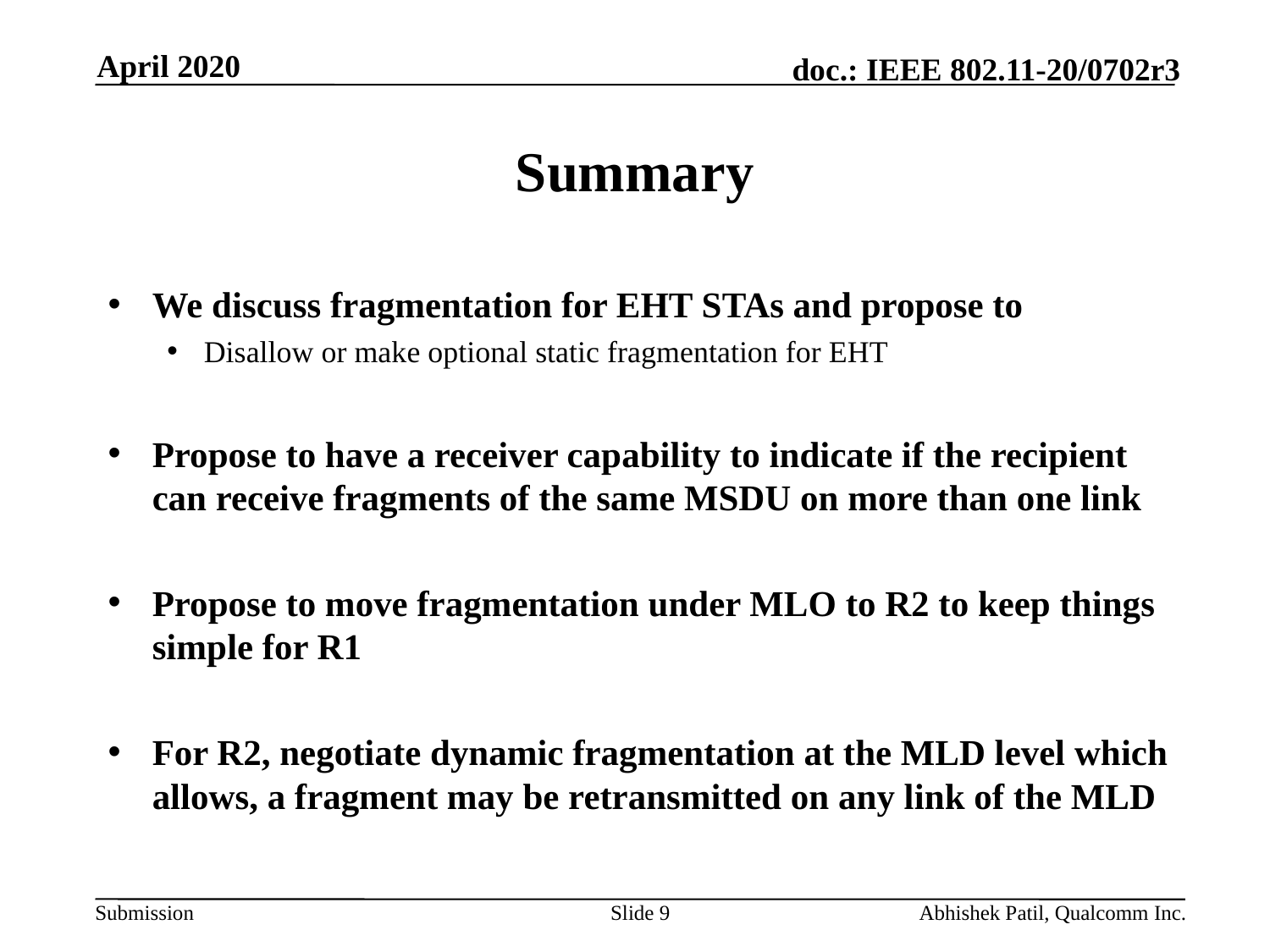

April 2020
# Summary
We discuss fragmentation for EHT STAs and propose to
Disallow or make optional static fragmentation for EHT

Propose to have a receiver capability to indicate if the recipient can receive fragments of the same MSDU on more than one link

Propose to move fragmentation under MLO to R2 to keep things simple for R1

For R2, negotiate dynamic fragmentation at the MLD level which allows, a fragment may be retransmitted on any link of the MLD
Slide 9
Abhishek Patil, Qualcomm Inc.